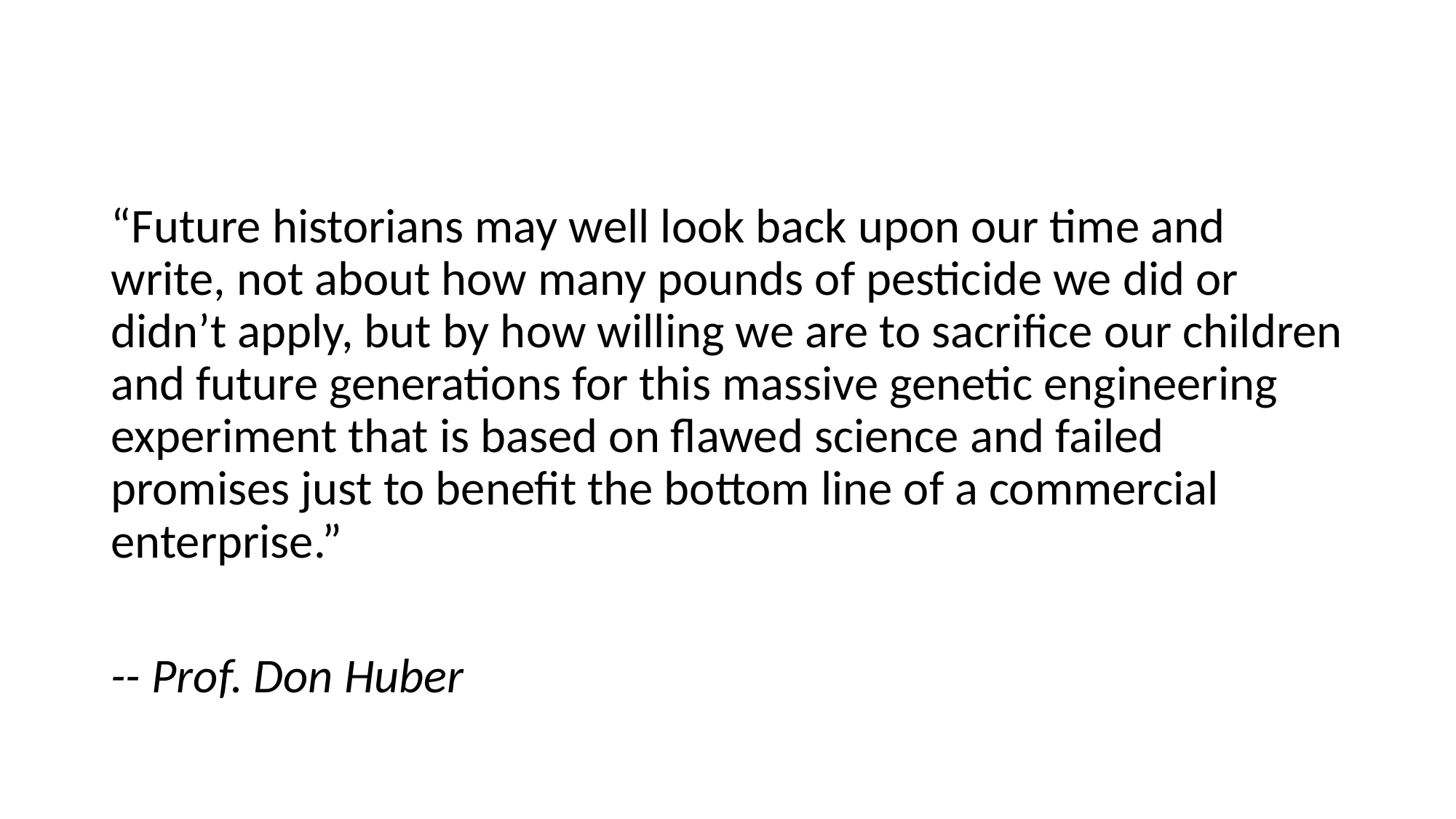

“Future historians may well look back upon our time and write, not about how many pounds of pesticide we did or didn’t apply, but by how willing we are to sacrifice our children and future generations for this massive genetic engineering experiment that is based on flawed science and failed promises just to benefit the bottom line of a commercial enterprise.”

-- Prof. Don Huber